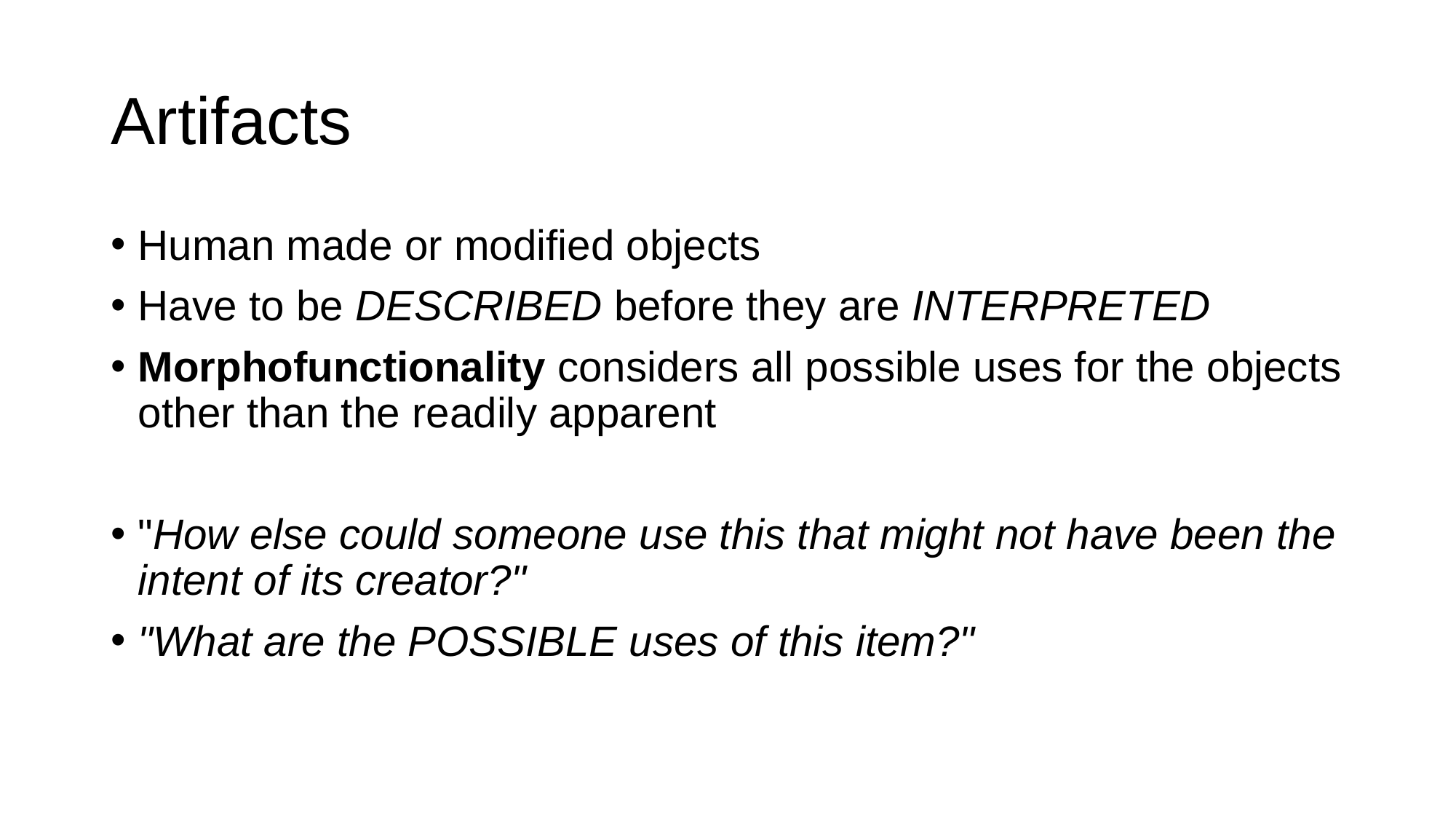

# Artifacts
Human made or modified objects
Have to be DESCRIBED before they are INTERPRETED
Morphofunctionality considers all possible uses for the objects other than the readily apparent

"How else could someone use this that might not have been the intent of its creator?"
"What are the POSSIBLE uses of this item?"